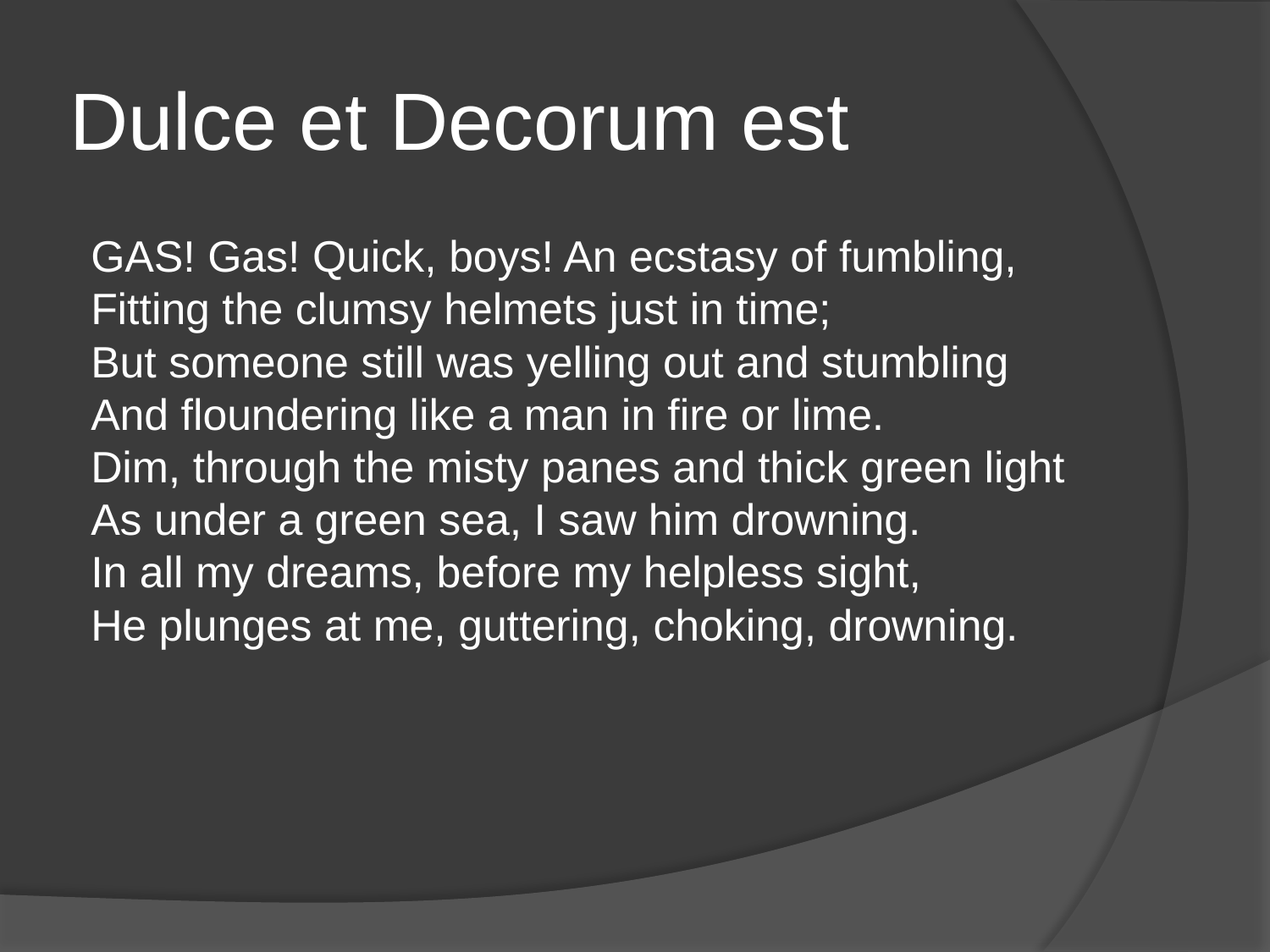

# Dulce et Decorum est
GAS! Gas! Quick, boys! An ecstasy of fumbling,
Fitting the clumsy helmets just in time;
But someone still was yelling out and stumbling
And floundering like a man in fire or lime.
Dim, through the misty panes and thick green light
As under a green sea, I saw him drowning.
In all my dreams, before my helpless sight,
He plunges at me, guttering, choking, drowning.